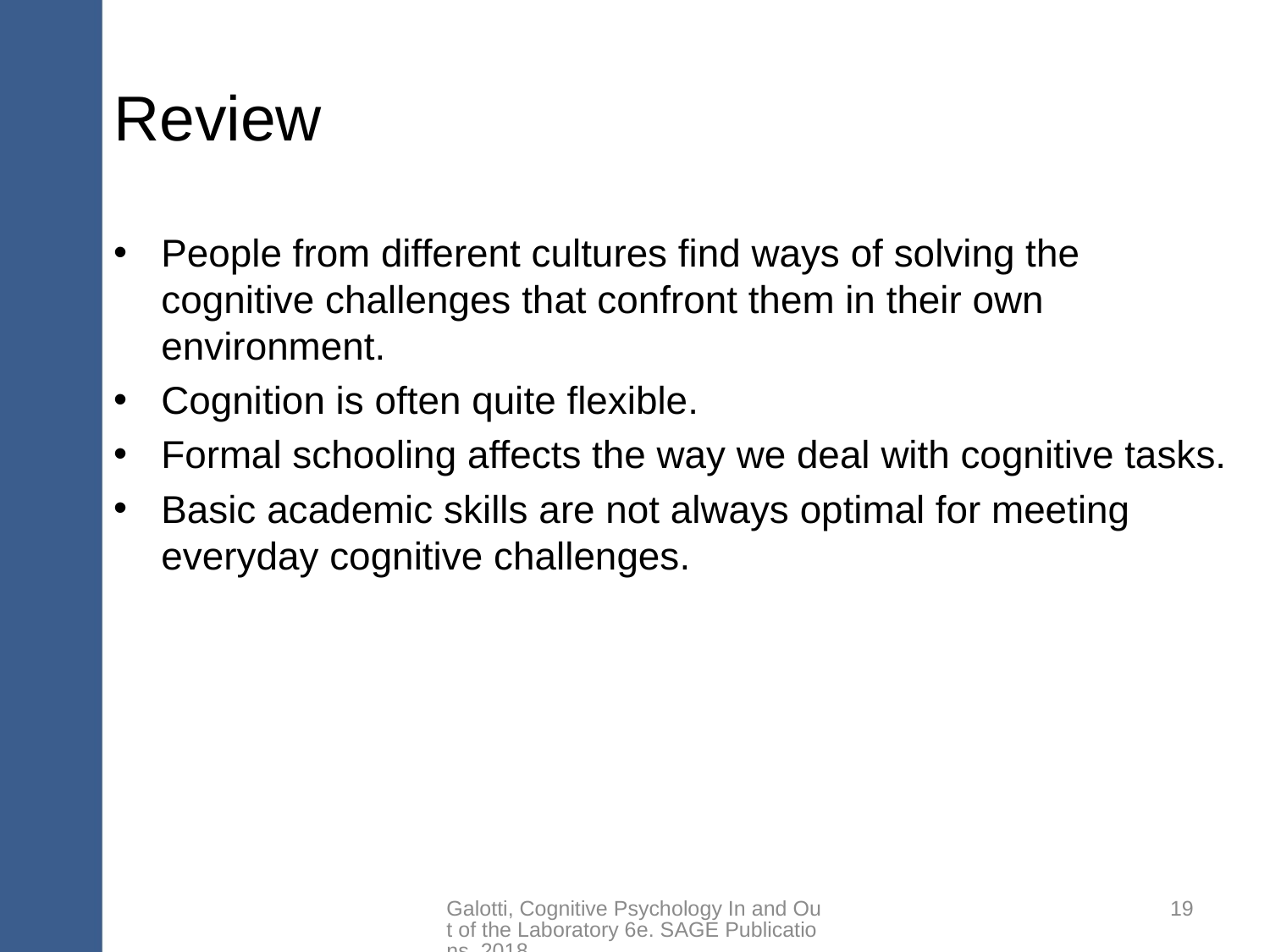

# Review
People from different cultures find ways of solving the cognitive challenges that confront them in their own environment.
Cognition is often quite flexible.
Formal schooling affects the way we deal with cognitive tasks.
Basic academic skills are not always optimal for meeting everyday cognitive challenges.
Galotti, Cognitive Psychology In and Out of the Laboratory 6e. SAGE Publications, 2018.
19